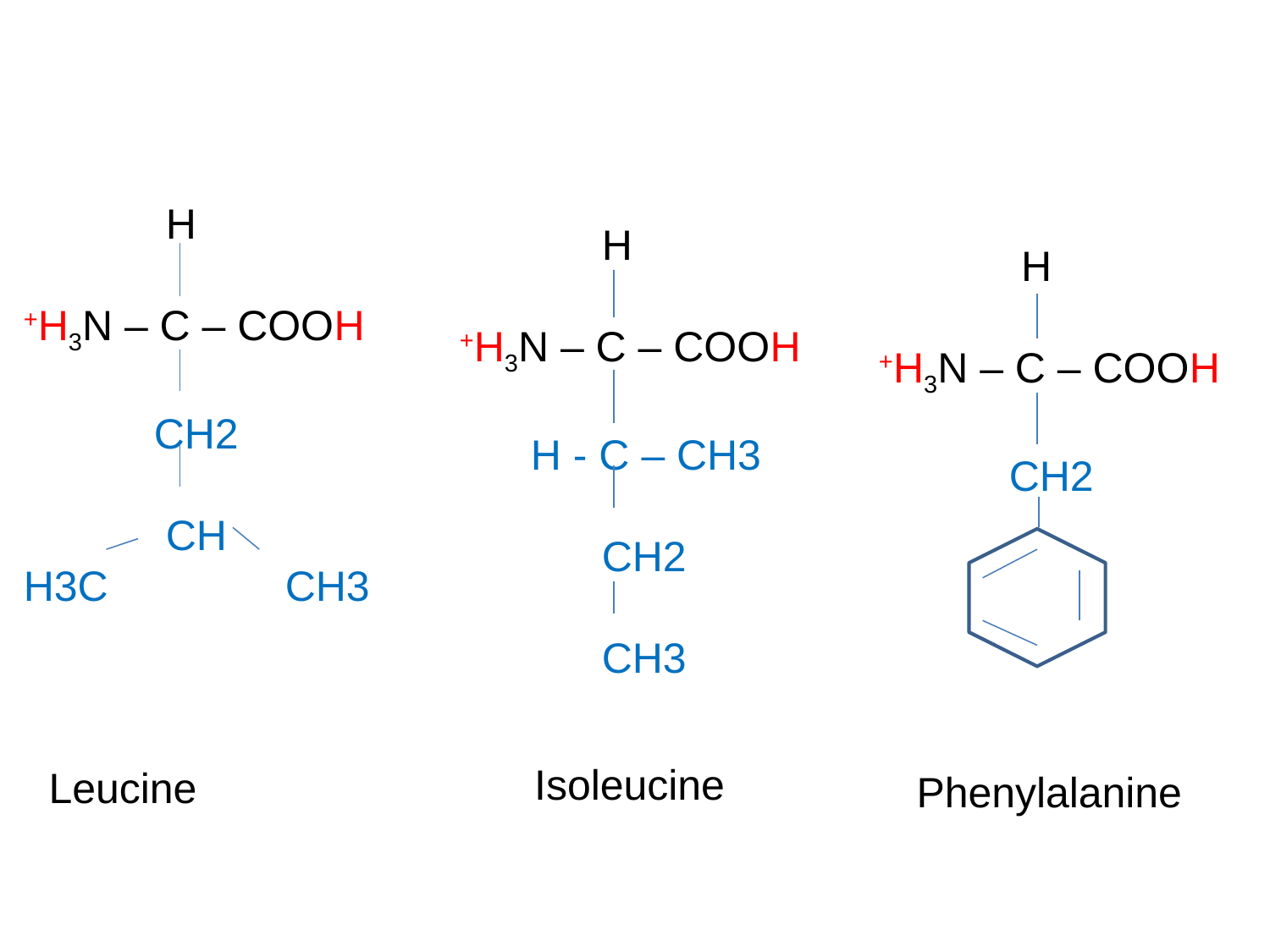

H

+H3N – C – COOH

           CH2

            CH
H3C               CH3
            H

+H3N – C – COOH

      H - C – CH3

            CH2

            CH3
            H

+H3N – C – COOH

           CH2

Isoleucine
Leucine
Phenylalanine